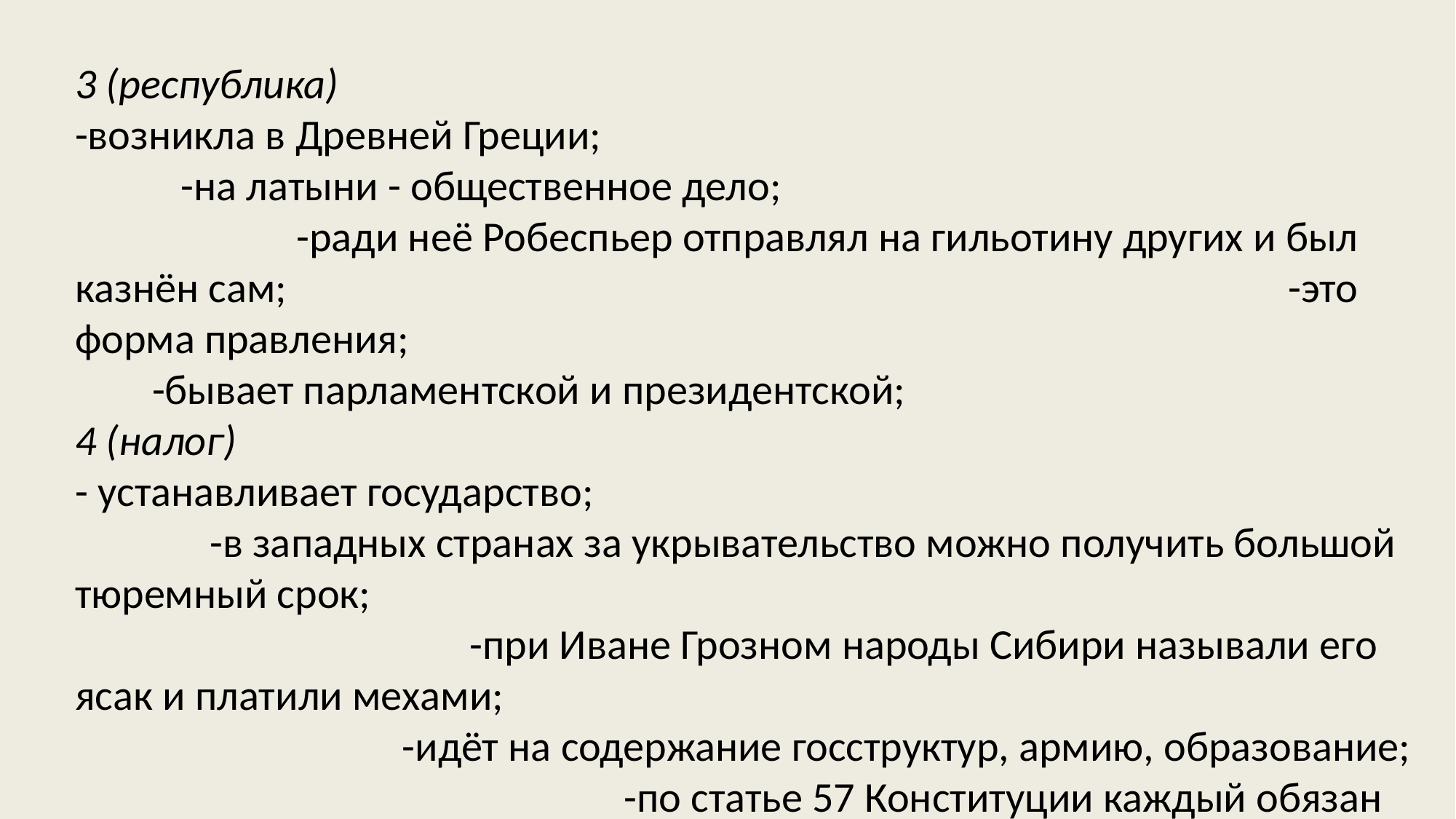

3 (республика)
-возникла в Древней Греции;                                                                                                -на латыни - общественное дело;                                                                                         -ради неё Робеспьер отправлял на гильотину других и был казнён сам;                                                                                                        -это форма правления;                                                                                                                 -бывает парламентской и президентской;
4 (налог)
- устанавливает государство;                                                                                                    -в западных странах за укрывательство можно получить большой тюремный срок;                                                                                                                                                      -при Иване Грозном народы Сибири называли его ясак и платили мехами;                                                                                                                                 -идёт на содержание госструктур, армию, образование;                                                          -по статье 57 Конституции каждый обязан их платит